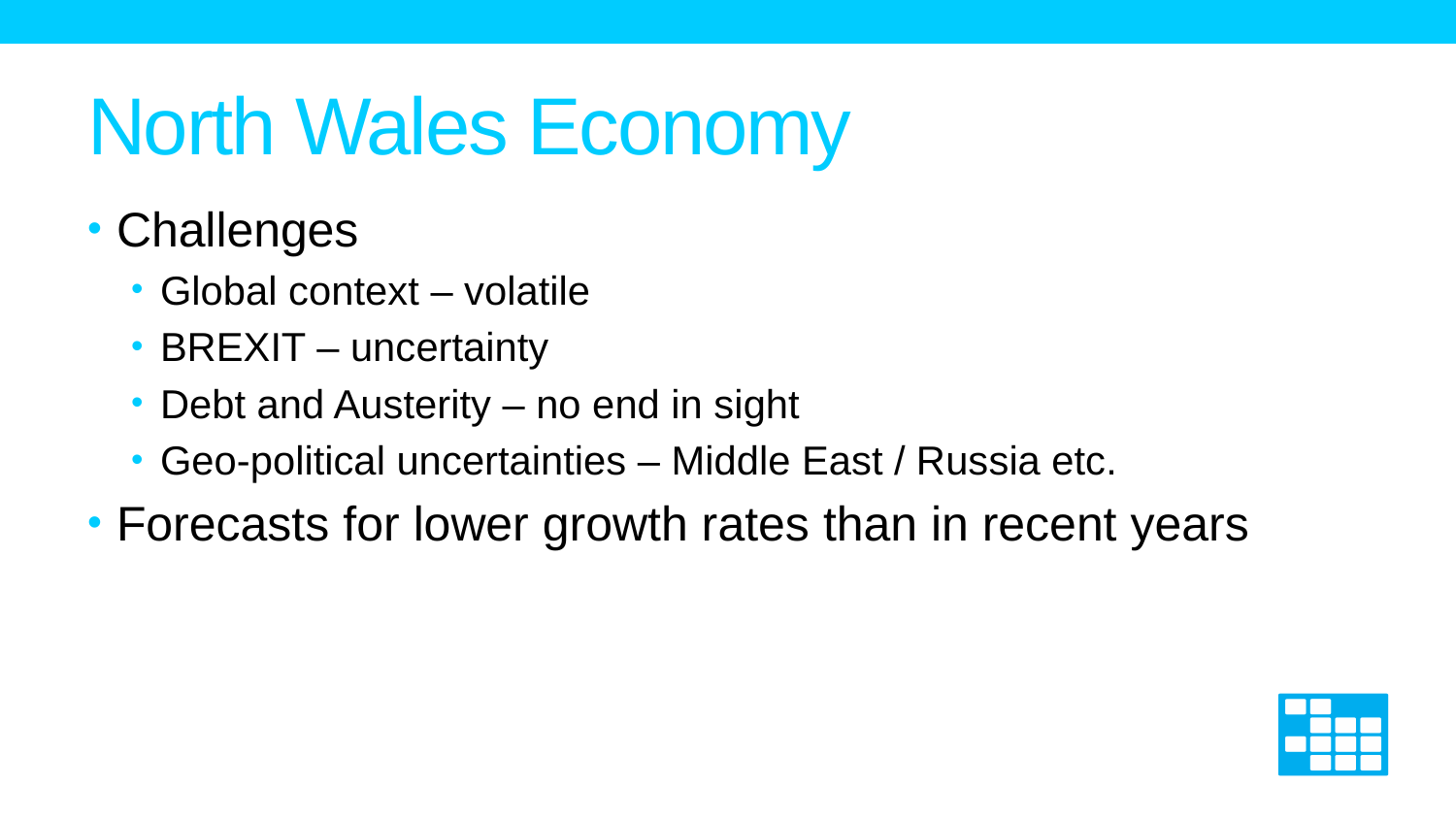

# North Wales Economy
Challenges
Global context – volatile
BREXIT – uncertainty
Debt and Austerity – no end in sight
Geo-political uncertainties – Middle East / Russia etc.
Forecasts for lower growth rates than in recent years